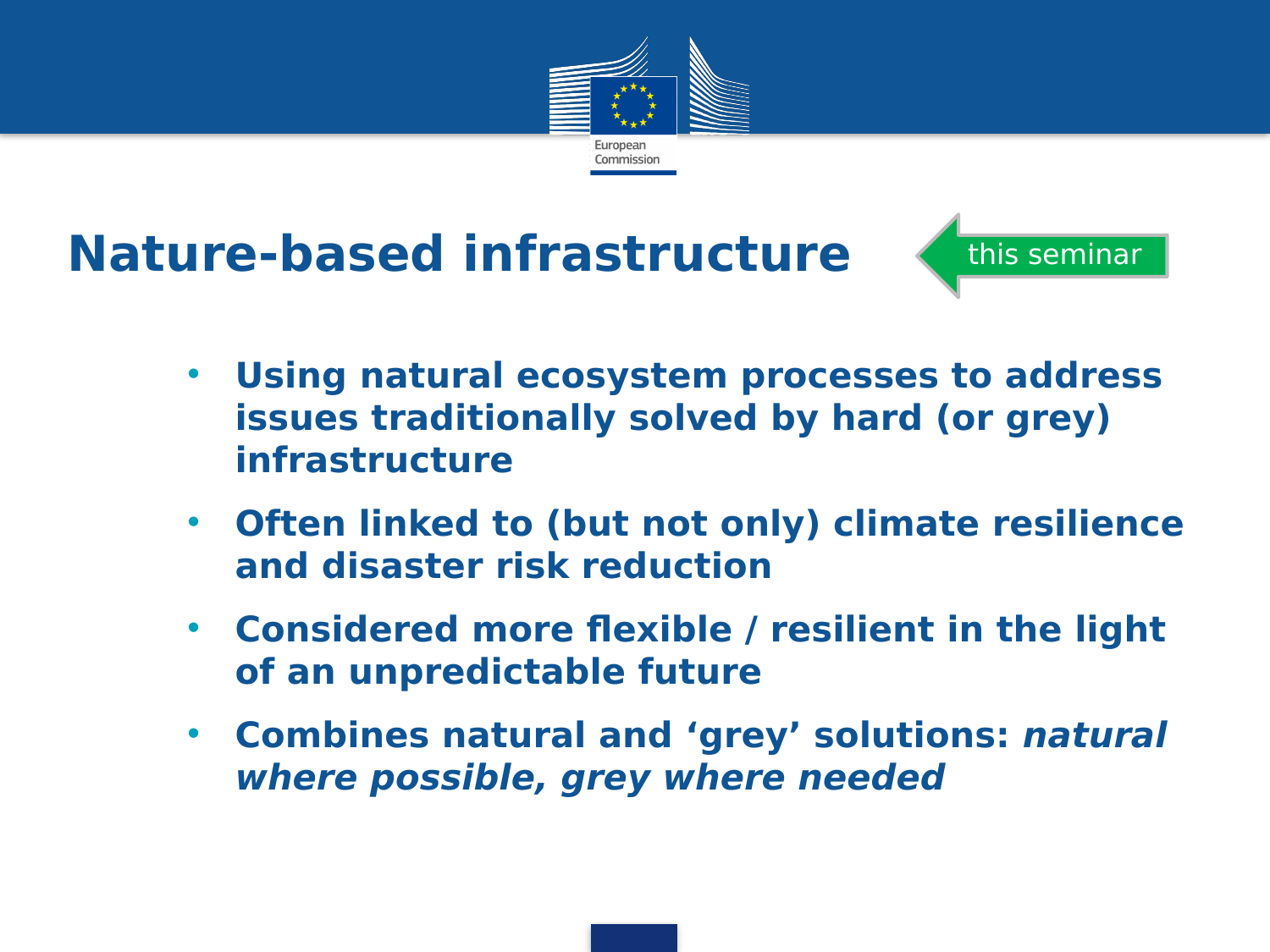

# Nature-based infrastructure

this seminar
Using natural ecosystem processes to address issues traditionally solved by hard (or grey)  infrastructure
Often linked to (but not only) climate resilience and disaster risk reduction
Considered more flexible / resilient in the light of an unpredictable future
Combines natural and ‘grey’ solutions: natural where possible, grey where needed